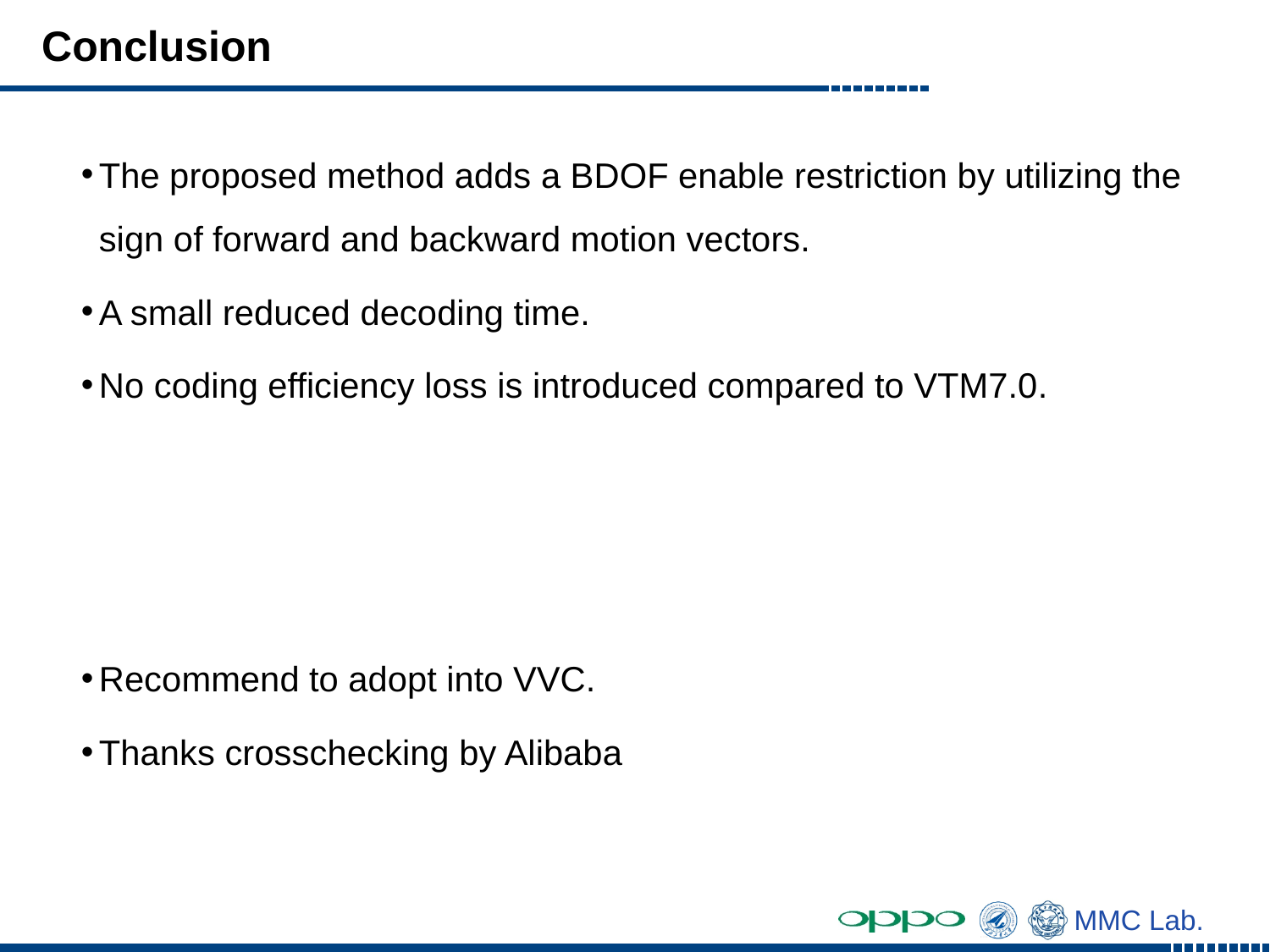

# Conclusion
The proposed method adds a BDOF enable restriction by utilizing the sign of forward and backward motion vectors.
A small reduced decoding time.
No coding efficiency loss is introduced compared to VTM7.0.

Recommend to adopt into VVC.
Thanks crosschecking by Alibaba